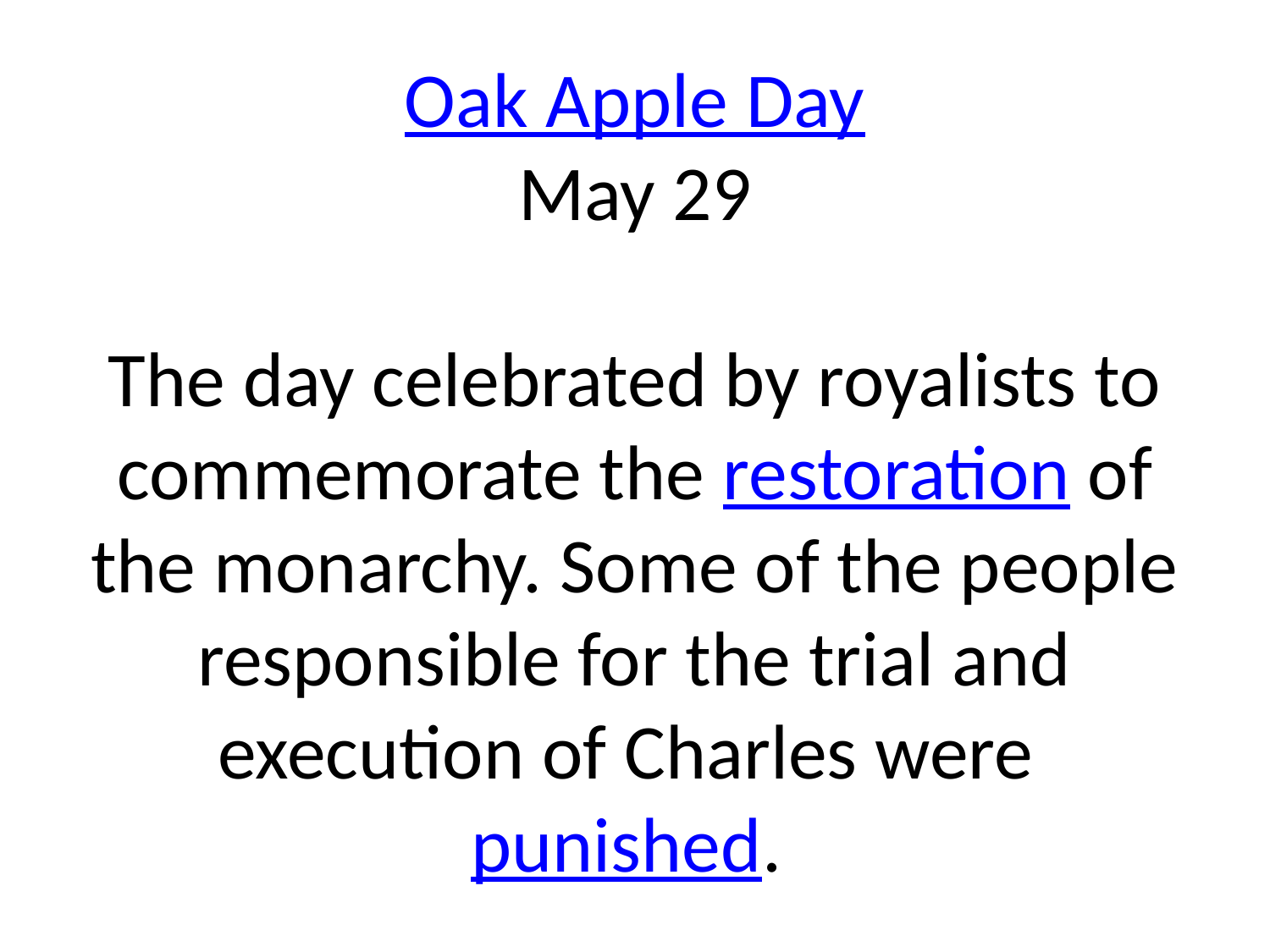

# Oak Apple Day May 29 The day celebrated by royalists to commemorate the restoration of the monarchy. Some of the people responsible for the trial and execution of Charles were punished.